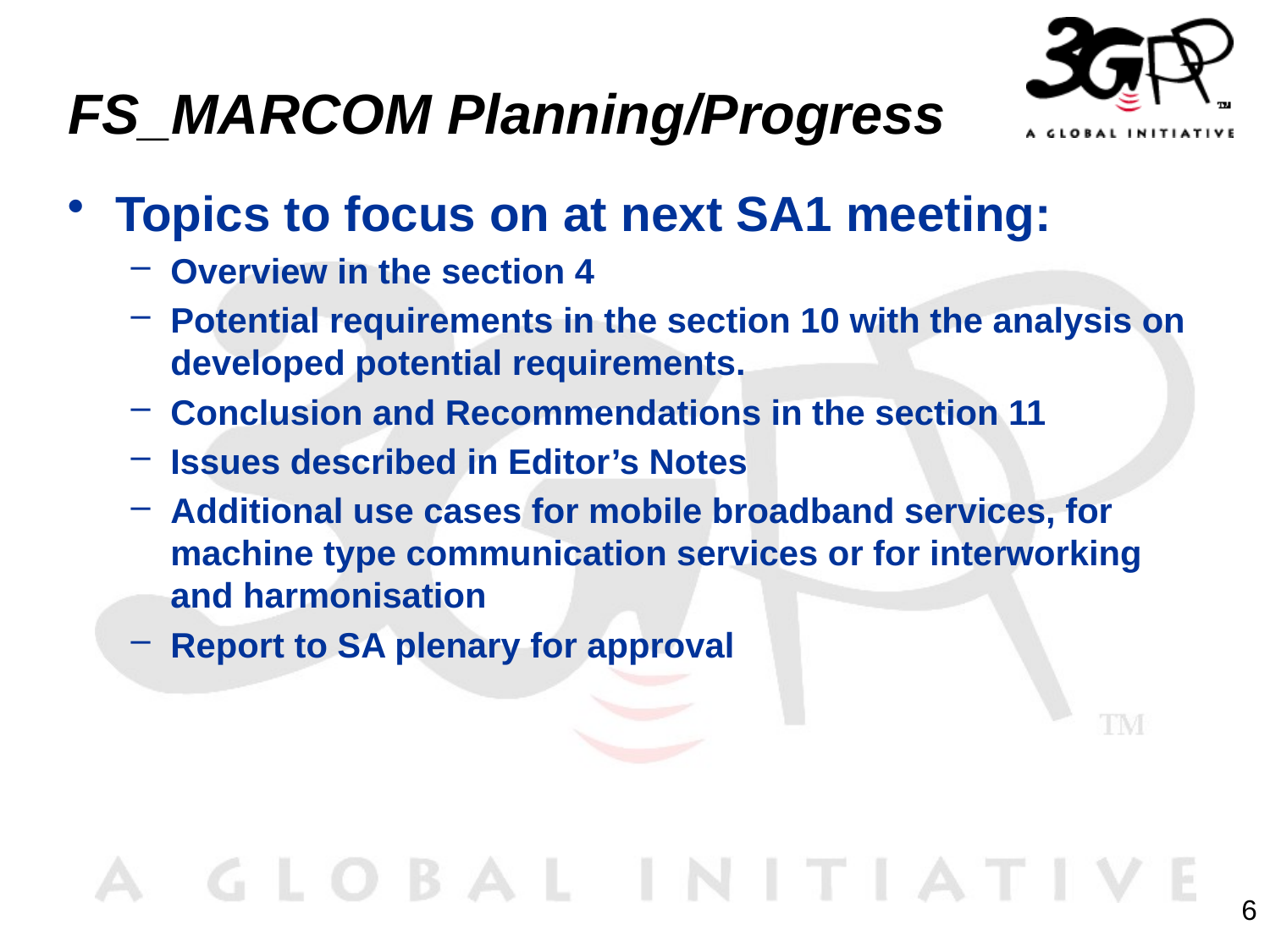

# FS_MARCOM Planning/Progress
Topics to focus on at next SA1 meeting:
Overview in the section 4
Potential requirements in the section 10 with the analysis on developed potential requirements.
Conclusion and Recommendations in the section 11
Issues described in Editor’s Notes
Additional use cases for mobile broadband services, for machine type communication services or for interworking and harmonisation
Report to SA plenary for approval
6